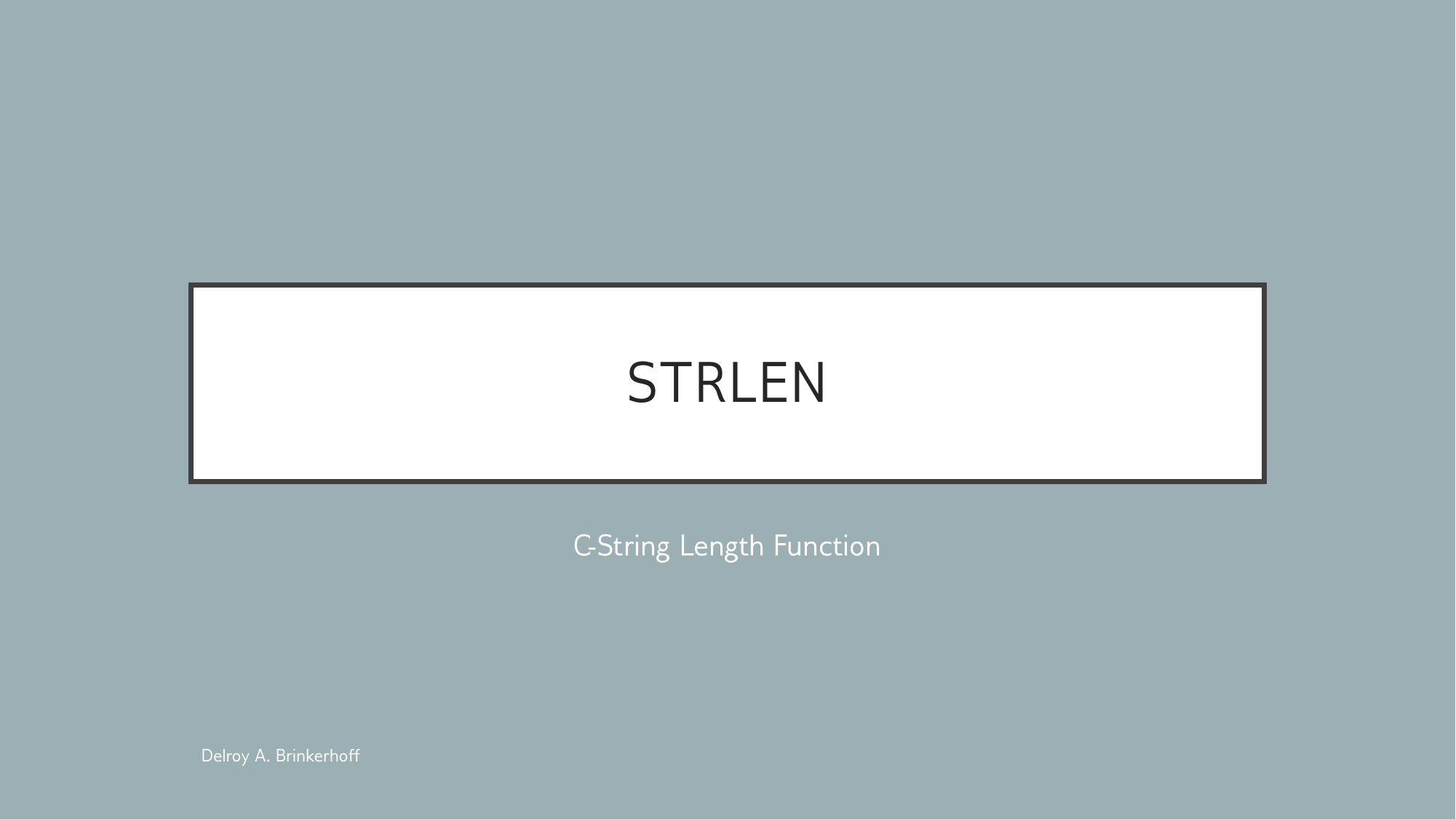

# strlen
C-String Length Function
Delroy A. Brinkerhoff